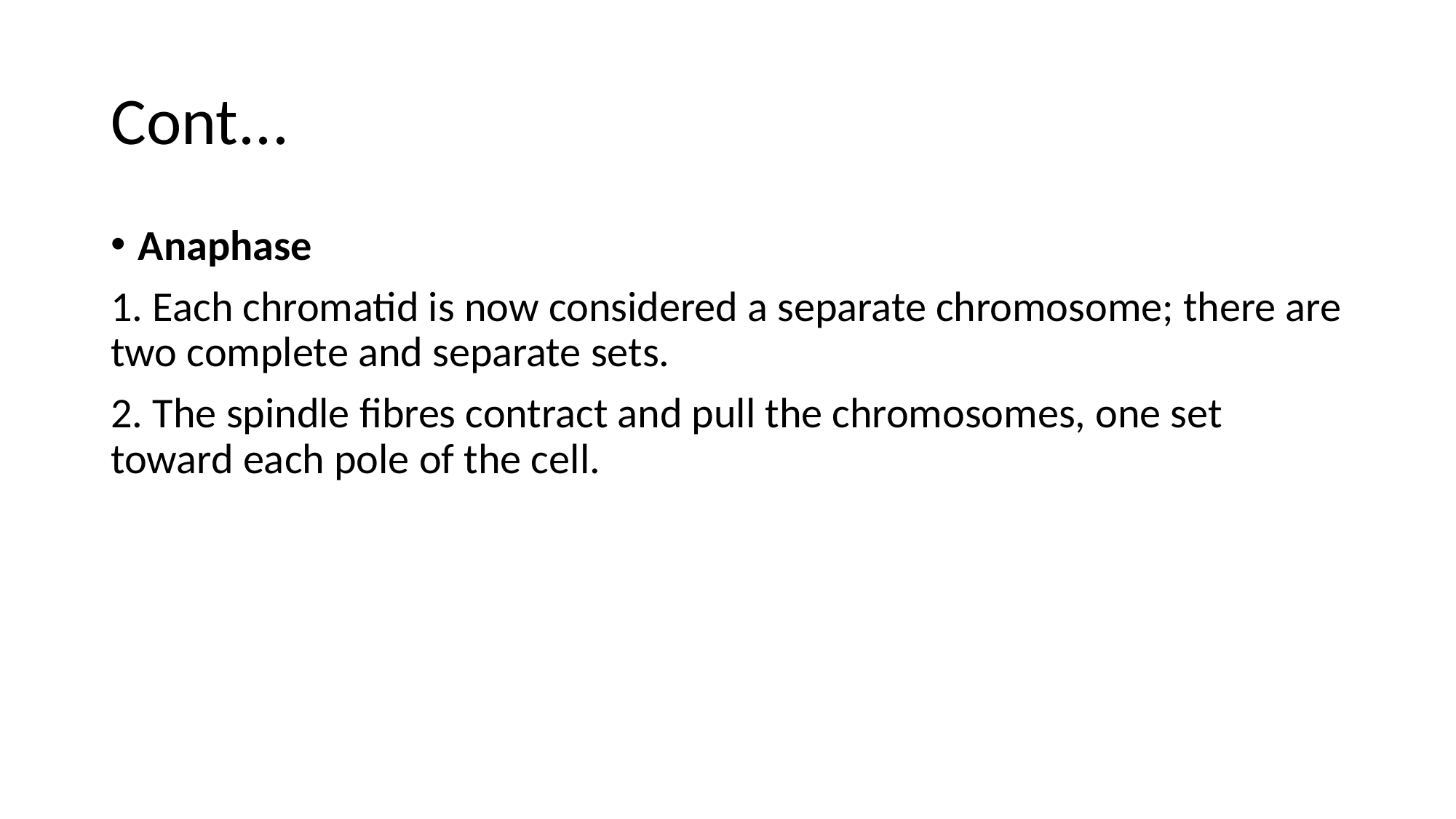

# Cont...
Anaphase
1. Each chromatid is now considered a separate chromosome; there are two complete and separate sets.
2. The spindle fibres contract and pull the chromosomes, one set toward each pole of the cell.